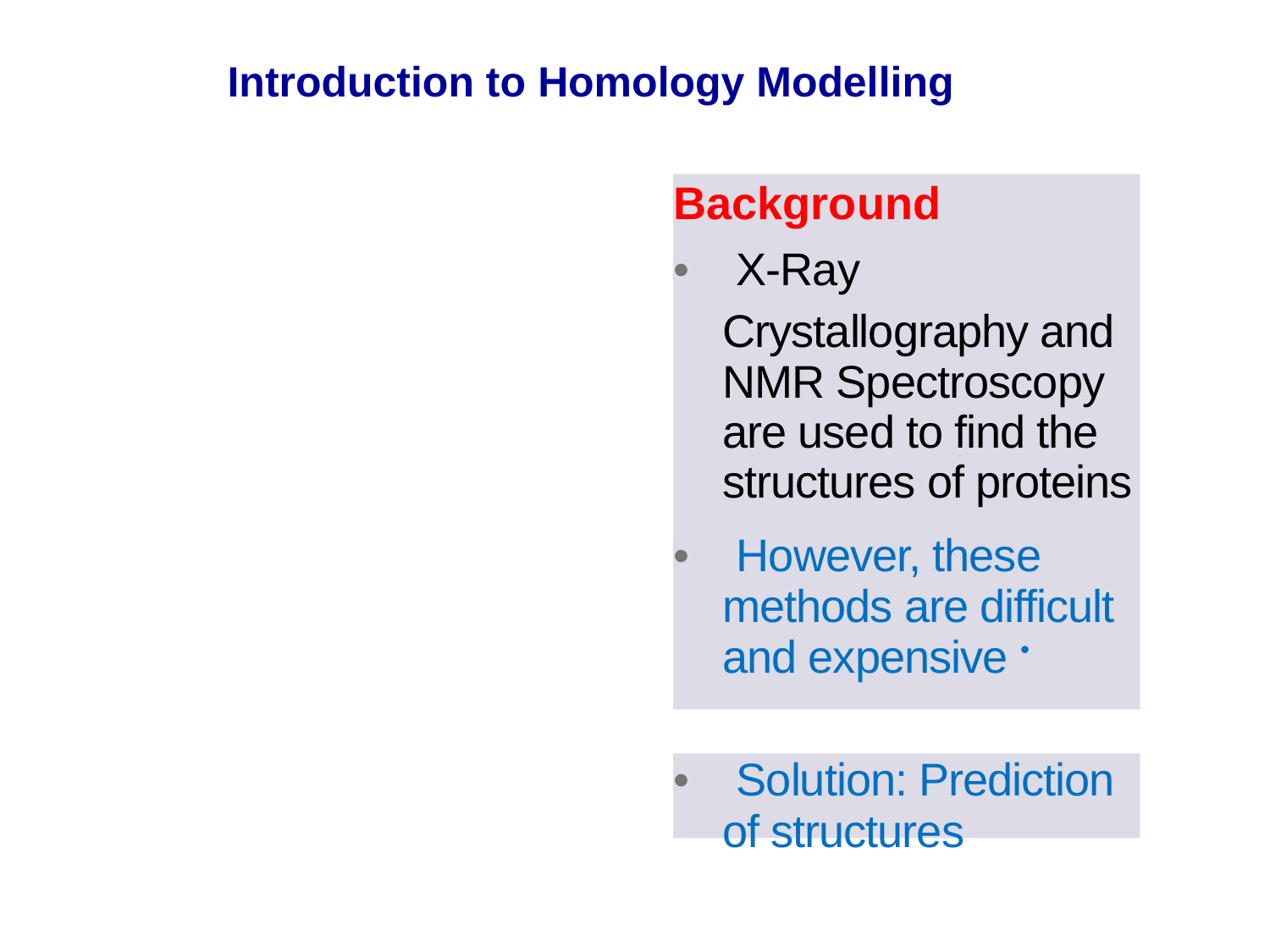

Introduction to Homology Modelling
Background
•    X-Ray
Crystallography and NMR Spectroscopy are used to find the structures of proteins
•    However, these methods are difficult and expensive •
•    Solution: Prediction of structures